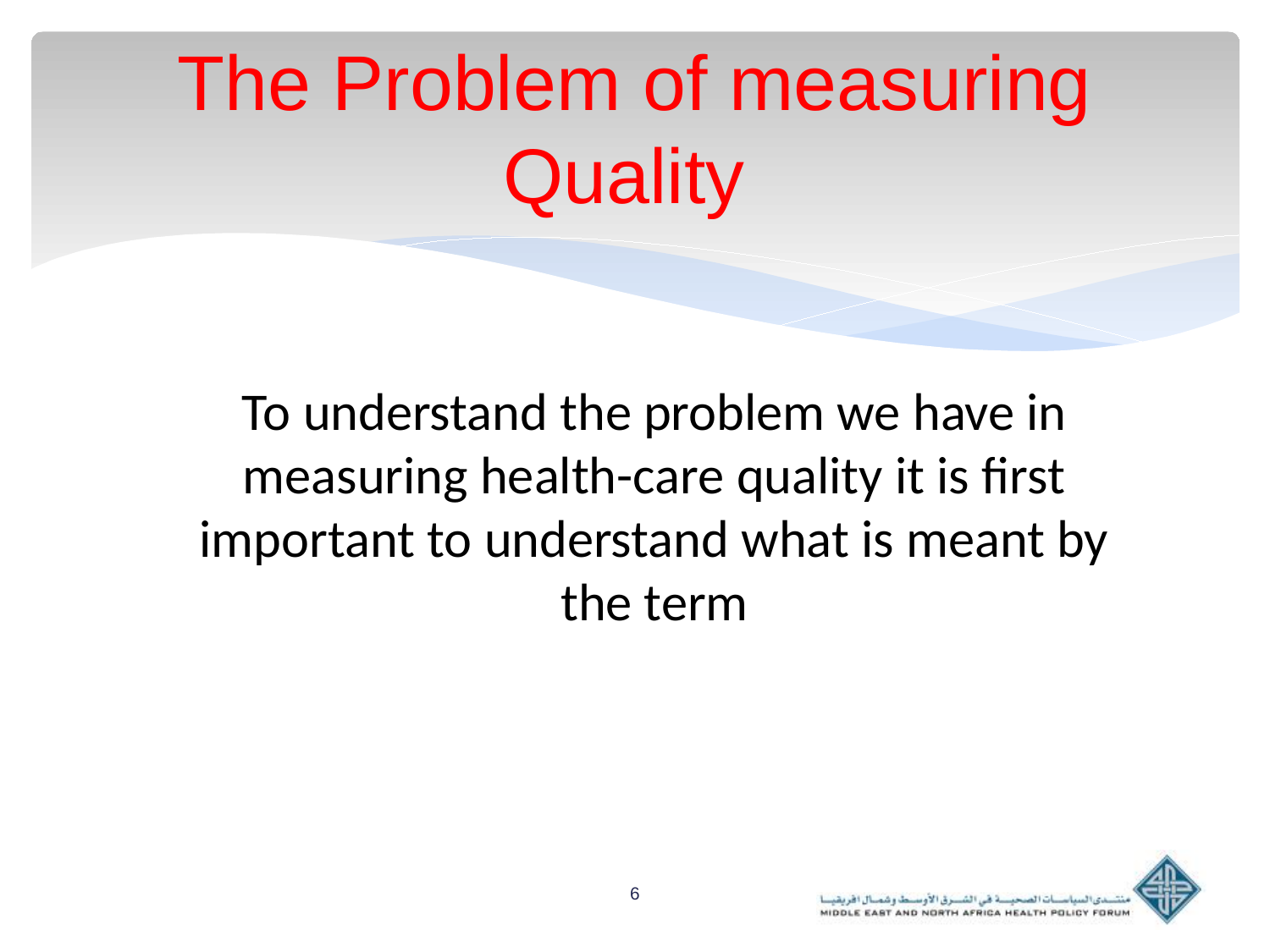

# The Problem of measuring Quality
To understand the problem we have in measuring health-care quality it is first important to understand what is meant by the term
6